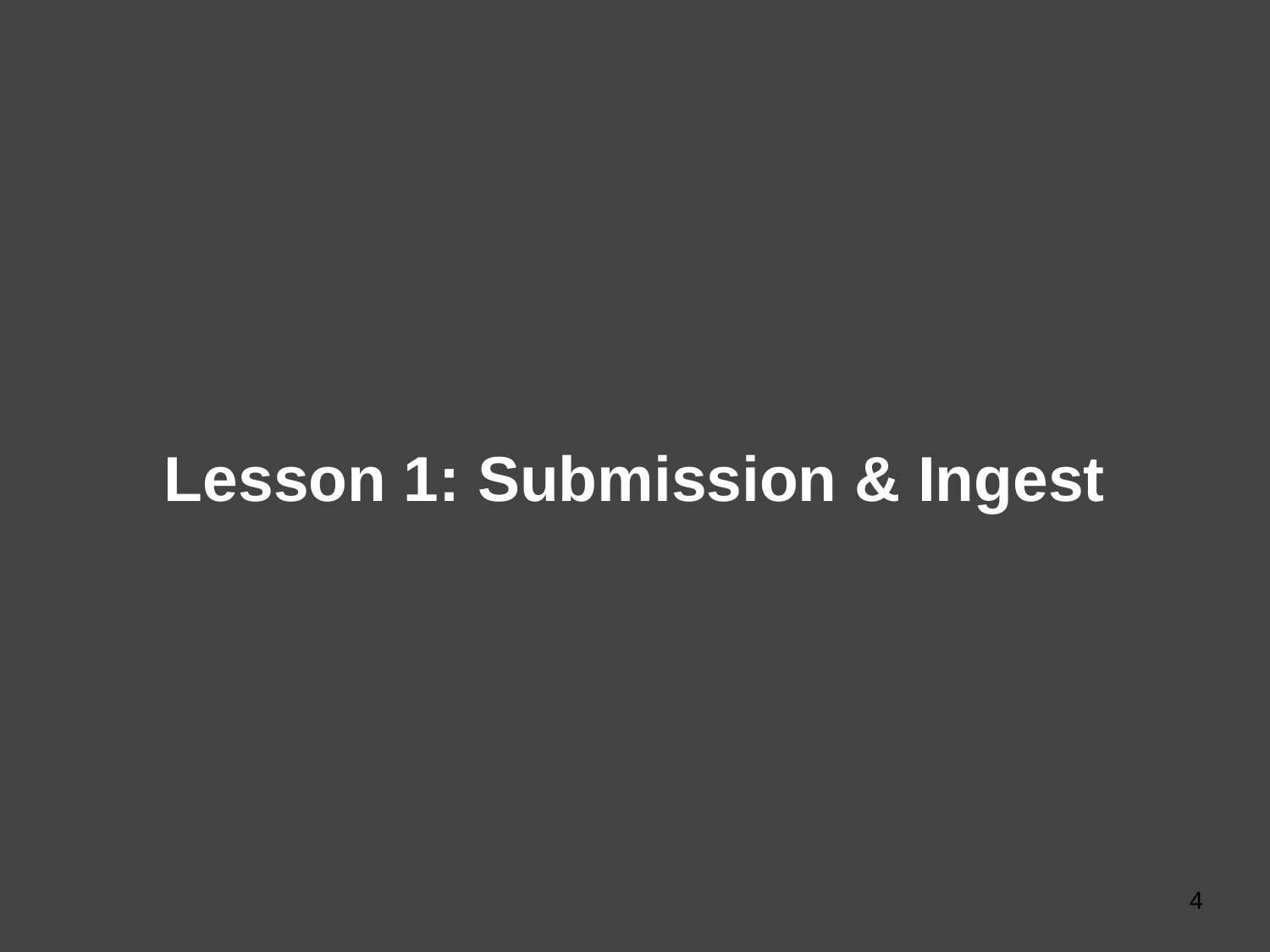

# Lesson 1: Submission & Ingest
4